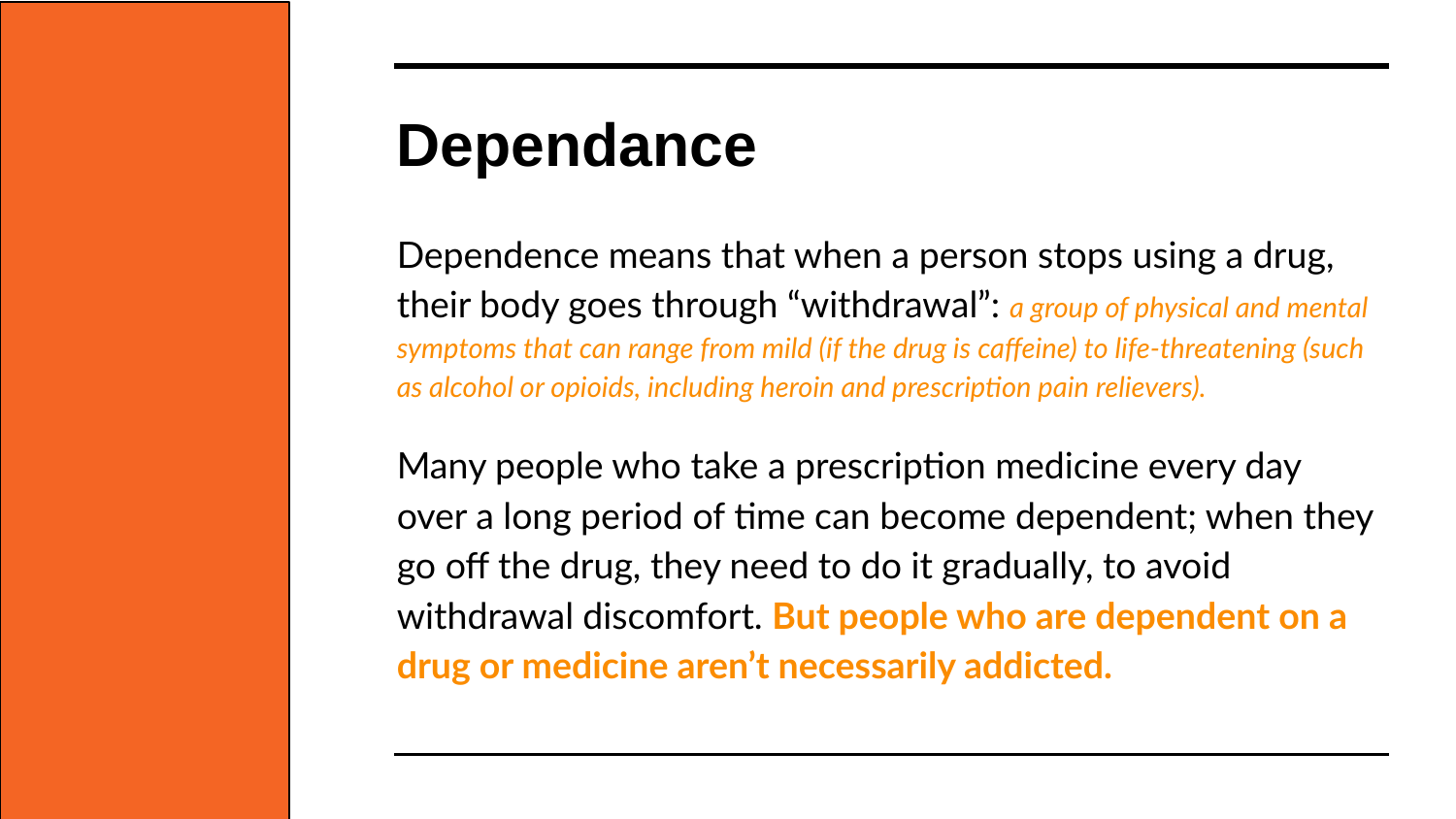

# Dependance
Dependence means that when a person stops using a drug, their body goes through “withdrawal”: a group of physical and mental symptoms that can range from mild (if the drug is caffeine) to life-threatening (such as alcohol or opioids, including heroin and prescription pain relievers).
Many people who take a prescription medicine every day over a long period of time can become dependent; when they go off the drug, they need to do it gradually, to avoid withdrawal discomfort. But people who are dependent on a drug or medicine aren’t necessarily addicted.